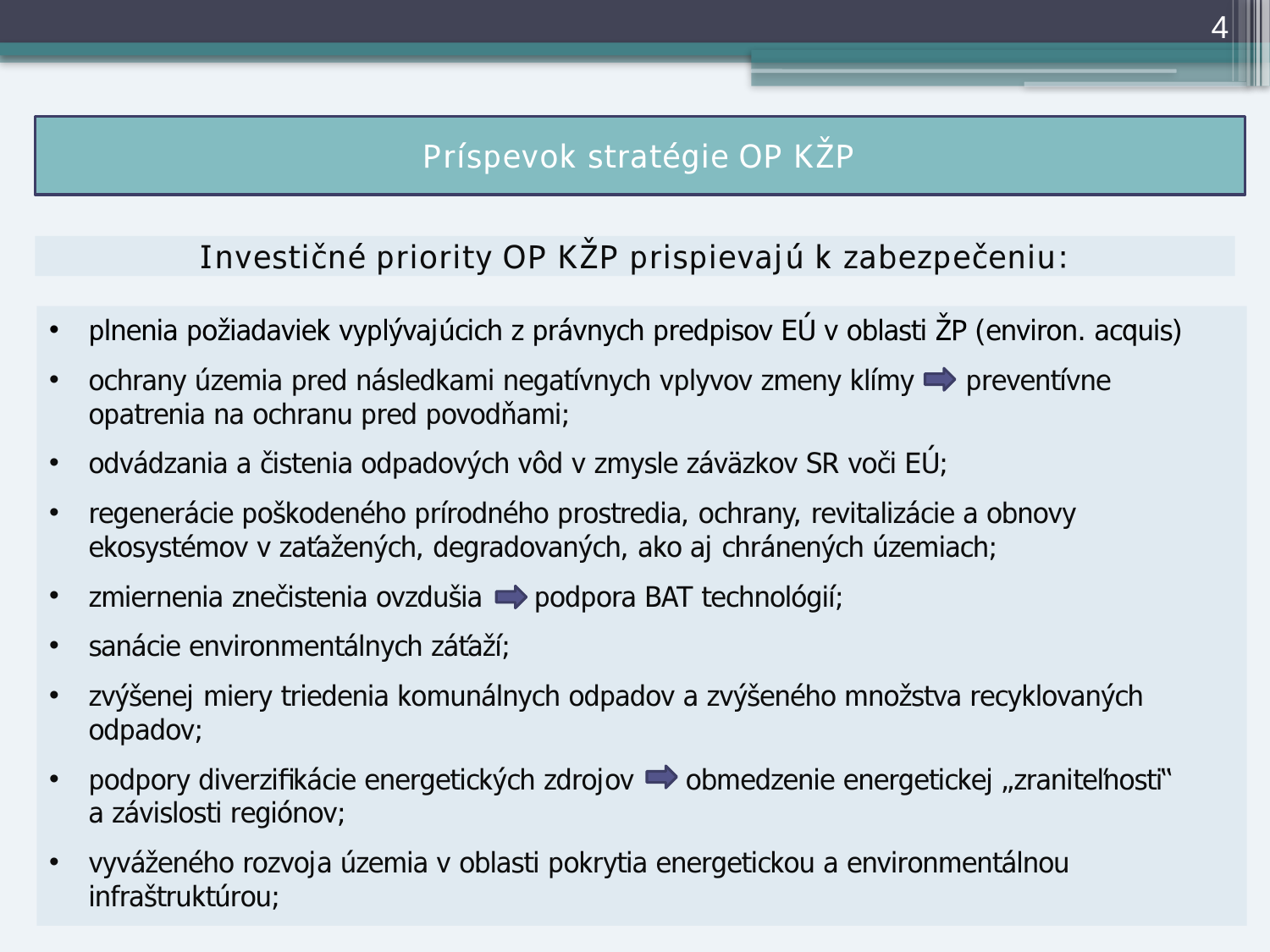

4
Príspevok stratégie OP KŽP
# Investičné priority OP KŽP prispievajú k zabezpečeniu:
plnenia požiadaviek vyplývajúcich z právnych predpisov EÚ v oblasti ŽP (environ. acquis)
ochrany územia pred následkami negatívnych vplyvov zmeny klímy      preventívne opatrenia na ochranu pred povodňami;
odvádzania a čistenia odpadových vôd v zmysle záväzkov SR voči EÚ;
regenerácie poškodeného prírodného prostredia, ochrany, revitalizácie a obnovy ekosystémov v zaťažených, degradovaných, ako aj chránených územiach;
zmiernenia znečistenia ovzdušia      podpora BAT technológií;
sanácie environmentálnych záťaží;
zvýšenej miery triedenia komunálnych odpadov a zvýšeného množstva recyklovaných odpadov;
podpory diverzifikácie energetických zdrojov      obmedzenie energetickej „zraniteľnosti“ a závislosti regiónov;
vyváženého rozvoja územia v oblasti pokrytia energetickou a environmentálnou infraštruktúrou;